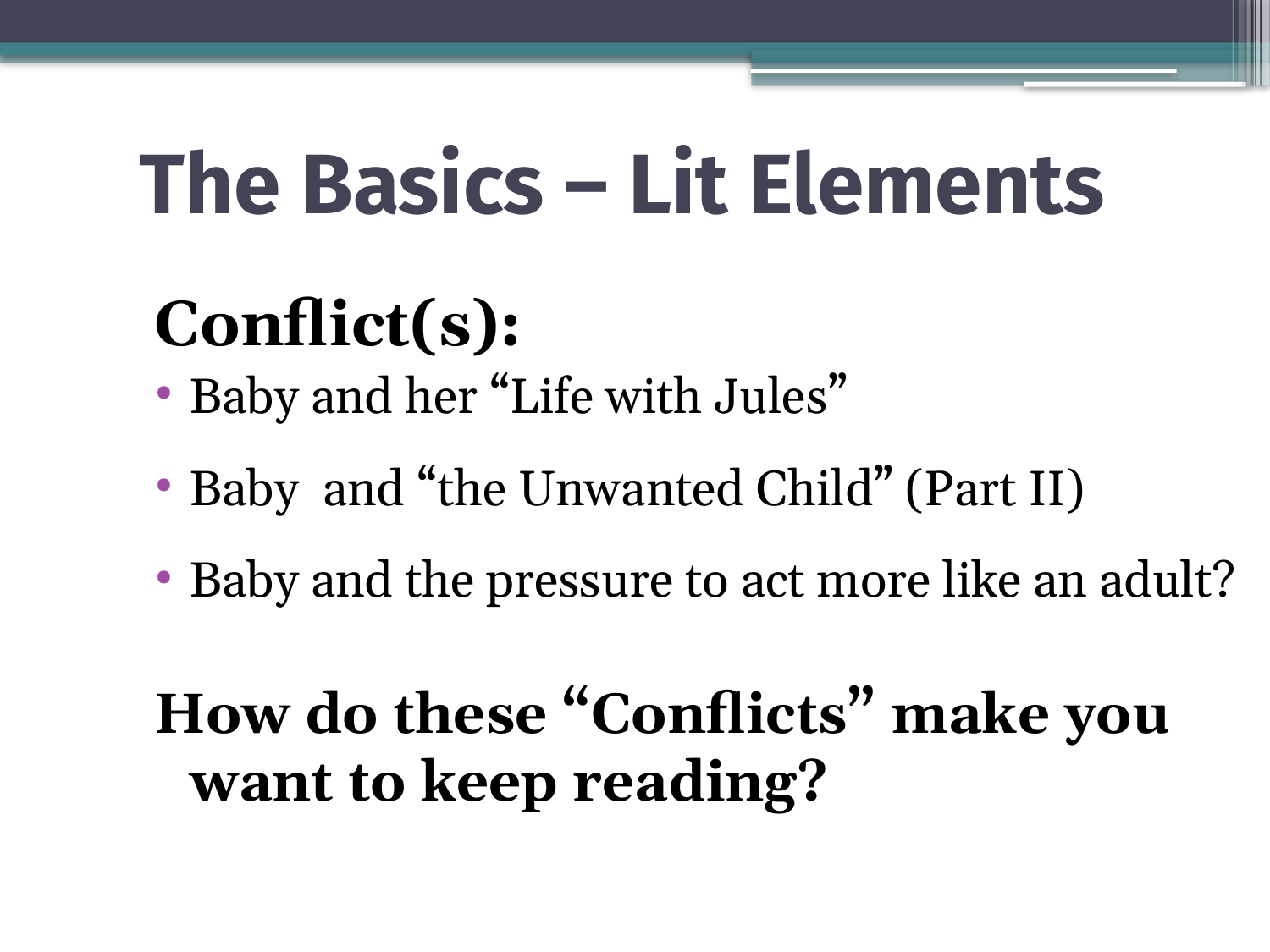

The Basics – Lit Elements
Conflict(s):
Baby and her “Life with Jules”

Baby  and “the Unwanted Child” (Part II)

Baby and the pressure to act more like an adult?

How do these “Conflicts” make you want to keep reading?